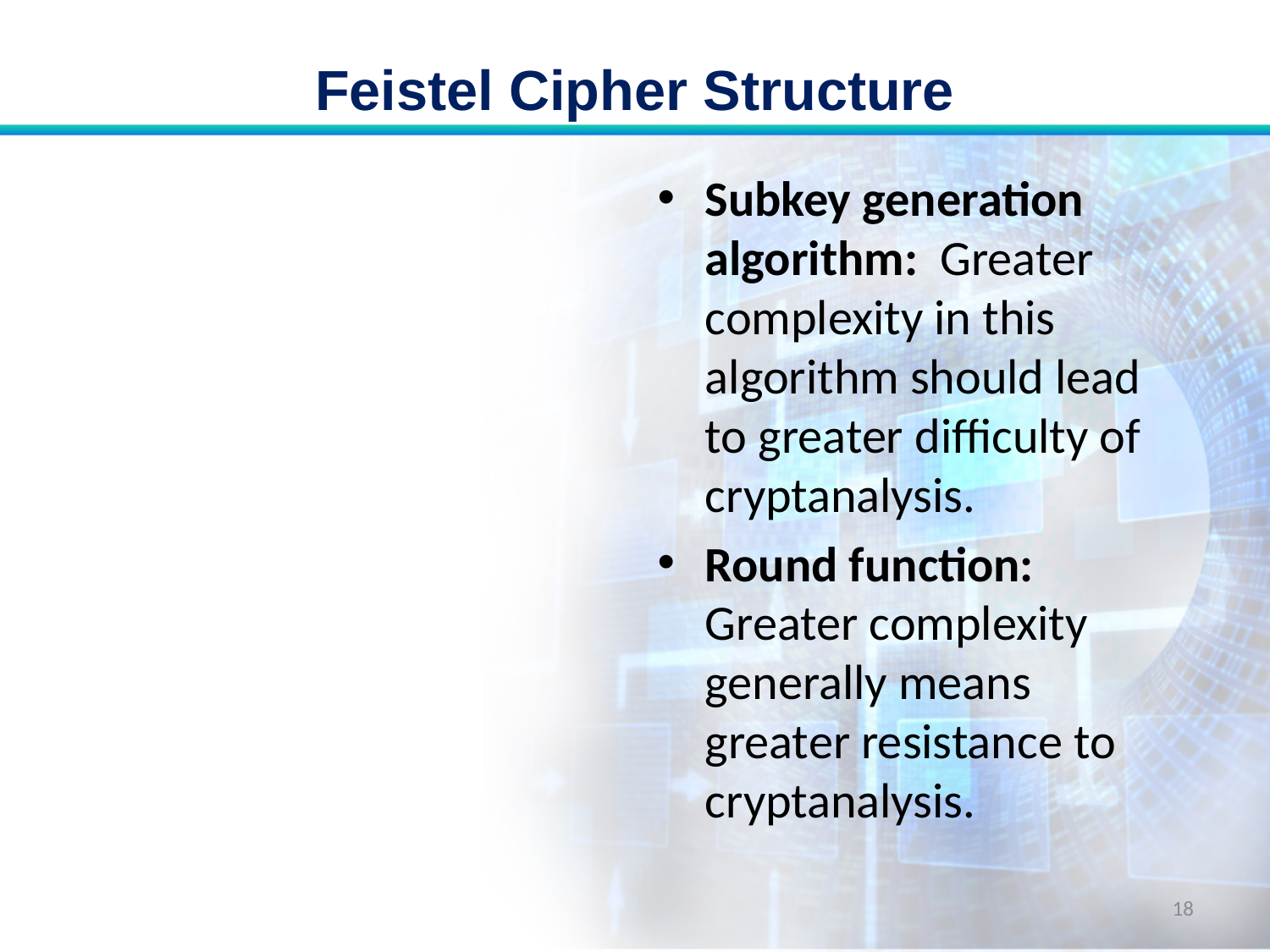

# Feistel Cipher Structure
Subkey generation algorithm:  Greater complexity in this algorithm should lead to greater difficulty of cryptanalysis.
Round function:  Greater complexity generally means greater resistance to cryptanalysis.
18